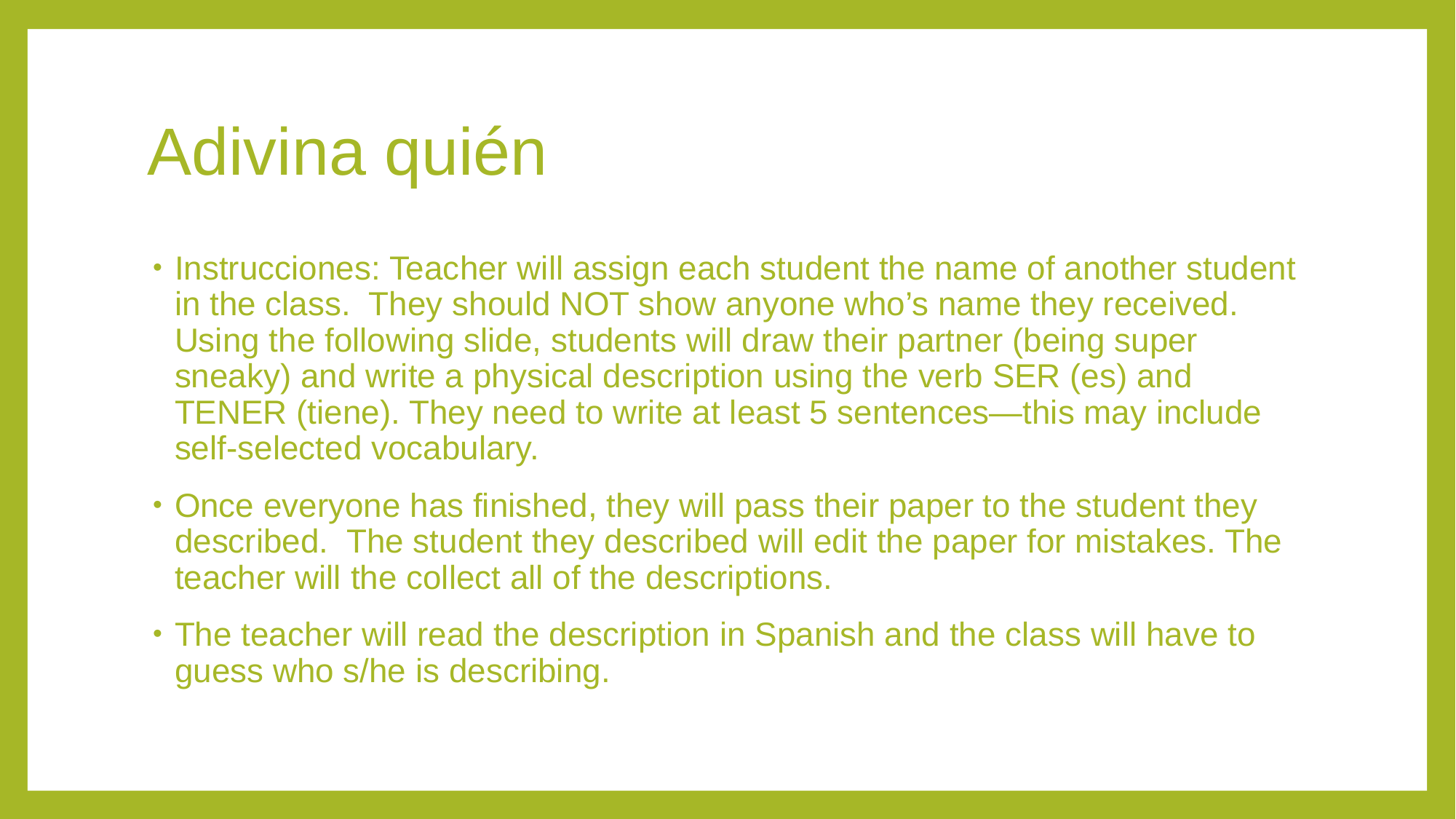

# Adivina quién
Instrucciones: Teacher will assign each student the name of another student in the class.  They should NOT show anyone who’s name they received.  Using the following slide, students will draw their partner (being super sneaky) and write a physical description using the verb SER (es) and TENER (tiene). They need to write at least 5 sentences—this may include self-selected vocabulary.
Once everyone has finished, they will pass their paper to the student they described.  The student they described will edit the paper for mistakes. The teacher will the collect all of the descriptions.
The teacher will read the description in Spanish and the class will have to guess who s/he is describing.